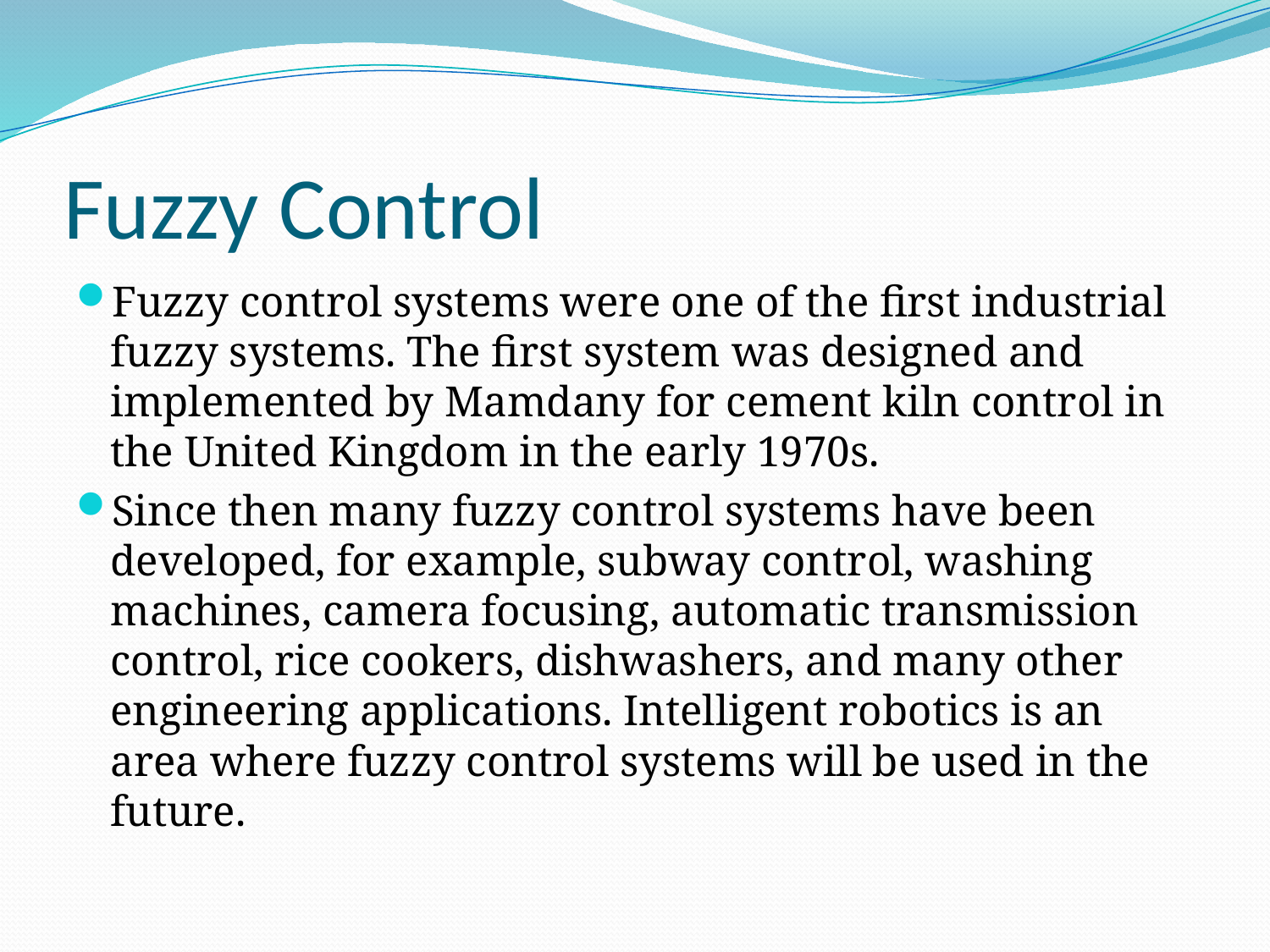

# Fuzzy Control
Fuzzy control systems were one of the first industrial fuzzy systems. The first system was designed and implemented by Mamdany for cement kiln control in the United Kingdom in the early 1970s.
Since then many fuzzy control systems have been developed, for example, subway control, washing machines, camera focusing, automatic transmission control, rice cookers, dishwashers, and many other engineering applications. Intelligent robotics is an area where fuzzy control systems will be used in the future.